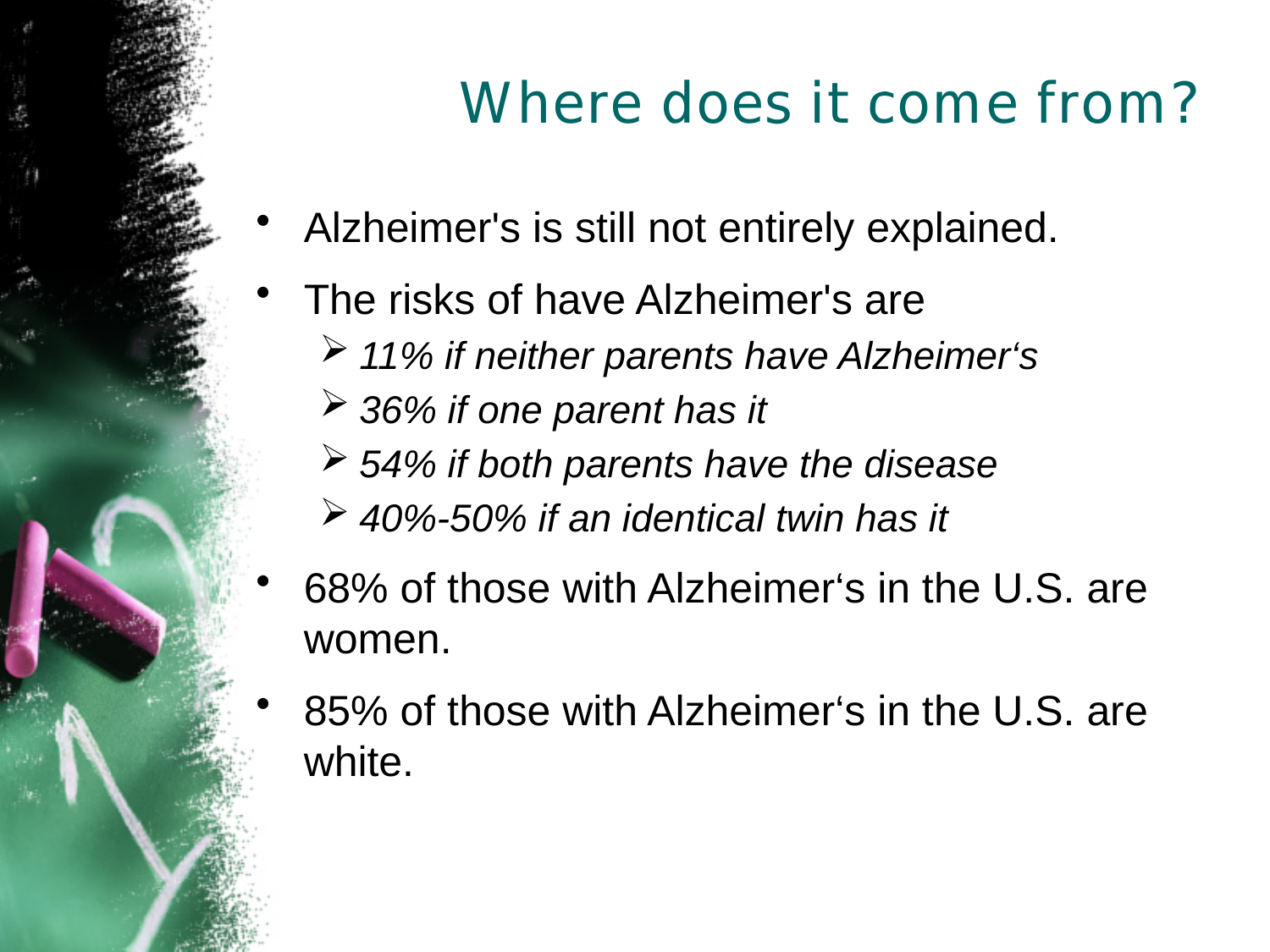

# Where does it come from?
Alzheimer's is still not entirely explained.
The risks of have Alzheimer's are
11% if neither parents have Alzheimer‘s
36% if one parent has it
54% if both parents have the disease
40%-50% if an identical twin has it
68% of those with Alzheimer‘s in the U.S. are women.
85% of those with Alzheimer‘s in the U.S. are white.